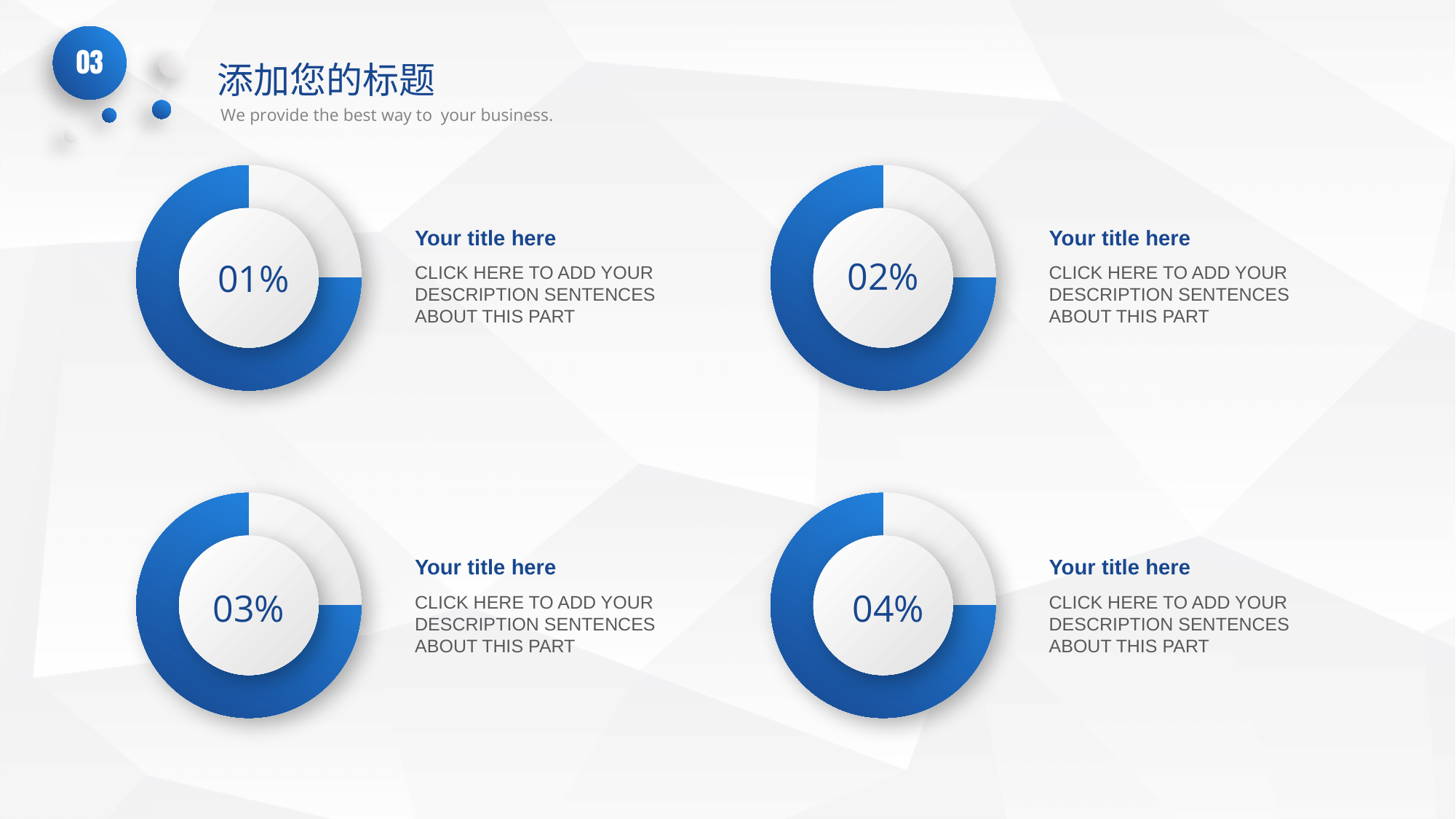

Your title here
CLICK HERE TO ADD YOUR DESCRIPTION SENTENCES ABOUT THIS PART
Your title here
CLICK HERE TO ADD YOUR DESCRIPTION SENTENCES ABOUT THIS PART
02%
01%

Your title here
CLICK HERE TO ADD YOUR DESCRIPTION SENTENCES ABOUT THIS PART
Your title here
CLICK HERE TO ADD YOUR DESCRIPTION SENTENCES ABOUT THIS PART
04%
03%